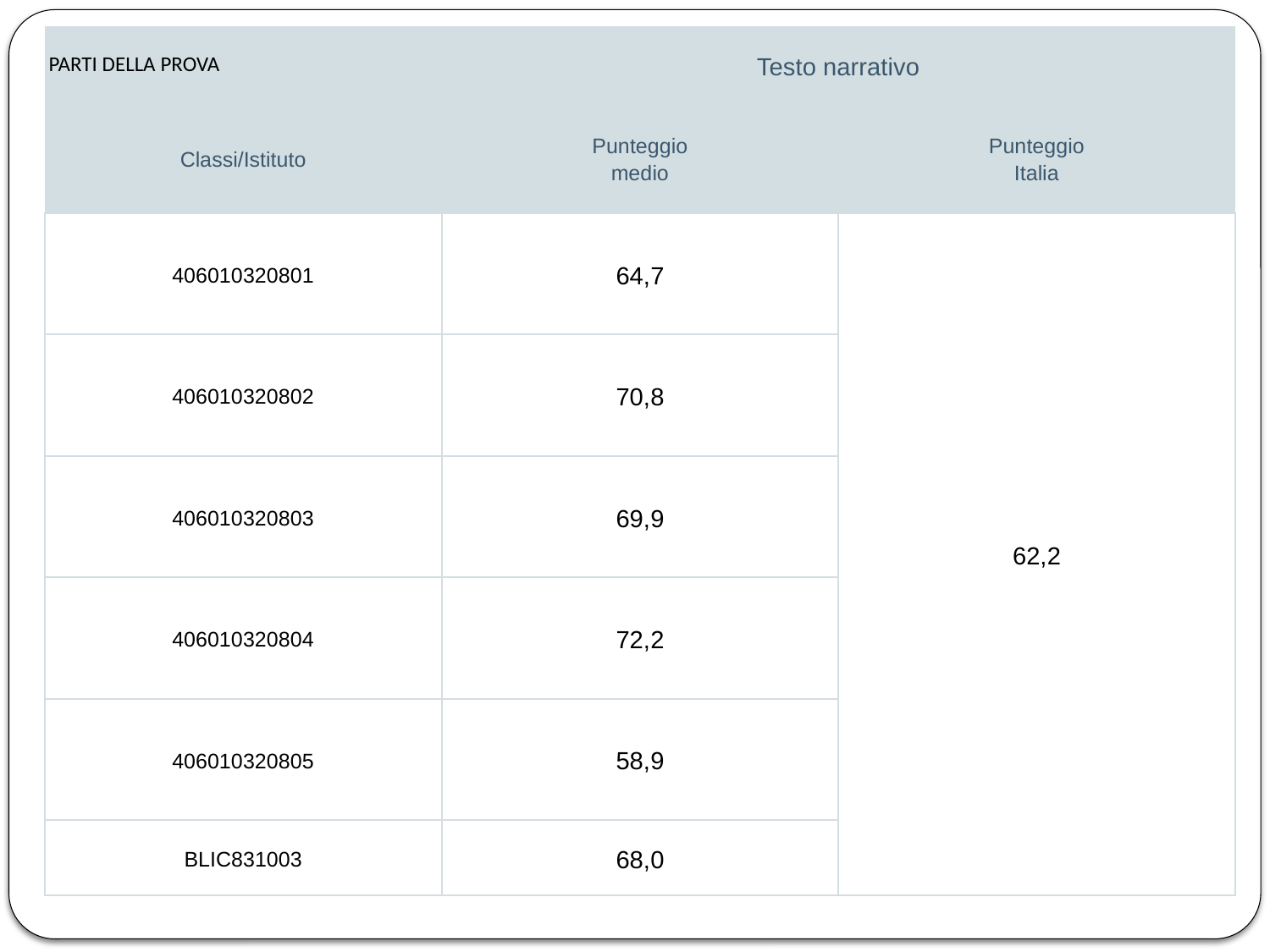

| PARTI DELLA PROVA | Testo narrativo |  |
| --- | --- | --- |
| Classi/Istituto | Punteggio medio | Punteggio Italia |
| 406010320801 | 64,7 | 62,2 |
| 406010320802 | 70,8 |  |
| 406010320803 | 69,9 |  |
| 406010320804 | 72,2 |  |
| 406010320805 | 58,9 |  |
| BLIC831003 | 68,0 |  |